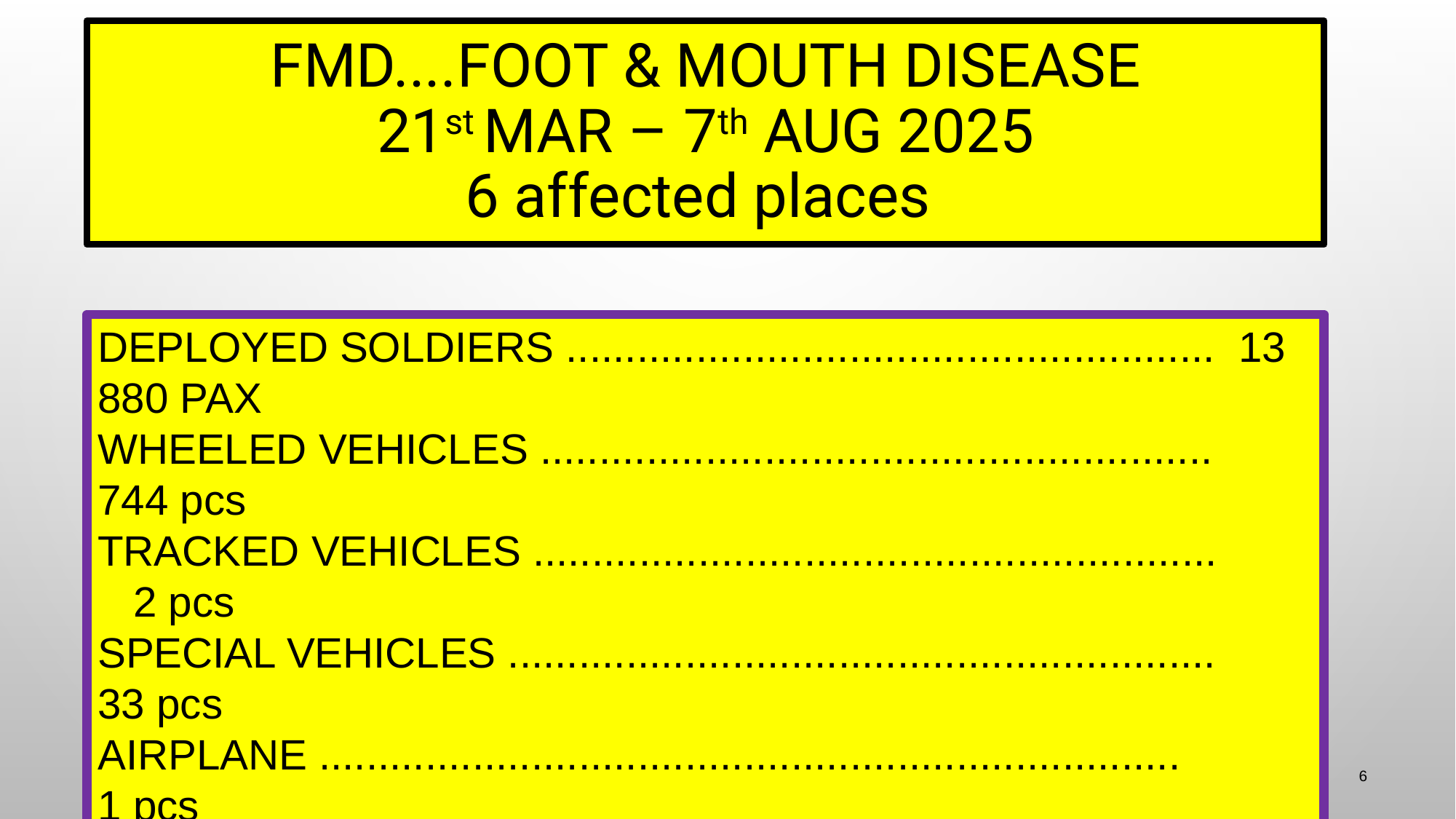

# FMD....Foot & Mouth Disease 21st MAR – 7th AUG 2025 6 affected places
DEPLOYED SOLDIERS .......................................................  13 880 PAX
WHEELED VEHICLES .........................................................      744 pcs
TRACKED VEHICLES ..........................................................            2 pcs
SPECIAL VEHICLES ............................................................         33 pcs
AIRPLANE .........................................................................            1 pcs
ALL TRAVELED KM ............................................................ 434 022 km
DECONTAMINATION SOLUTION........................................ 855 000 lit

CBRN SLOVAKIA
9/4/2025
6